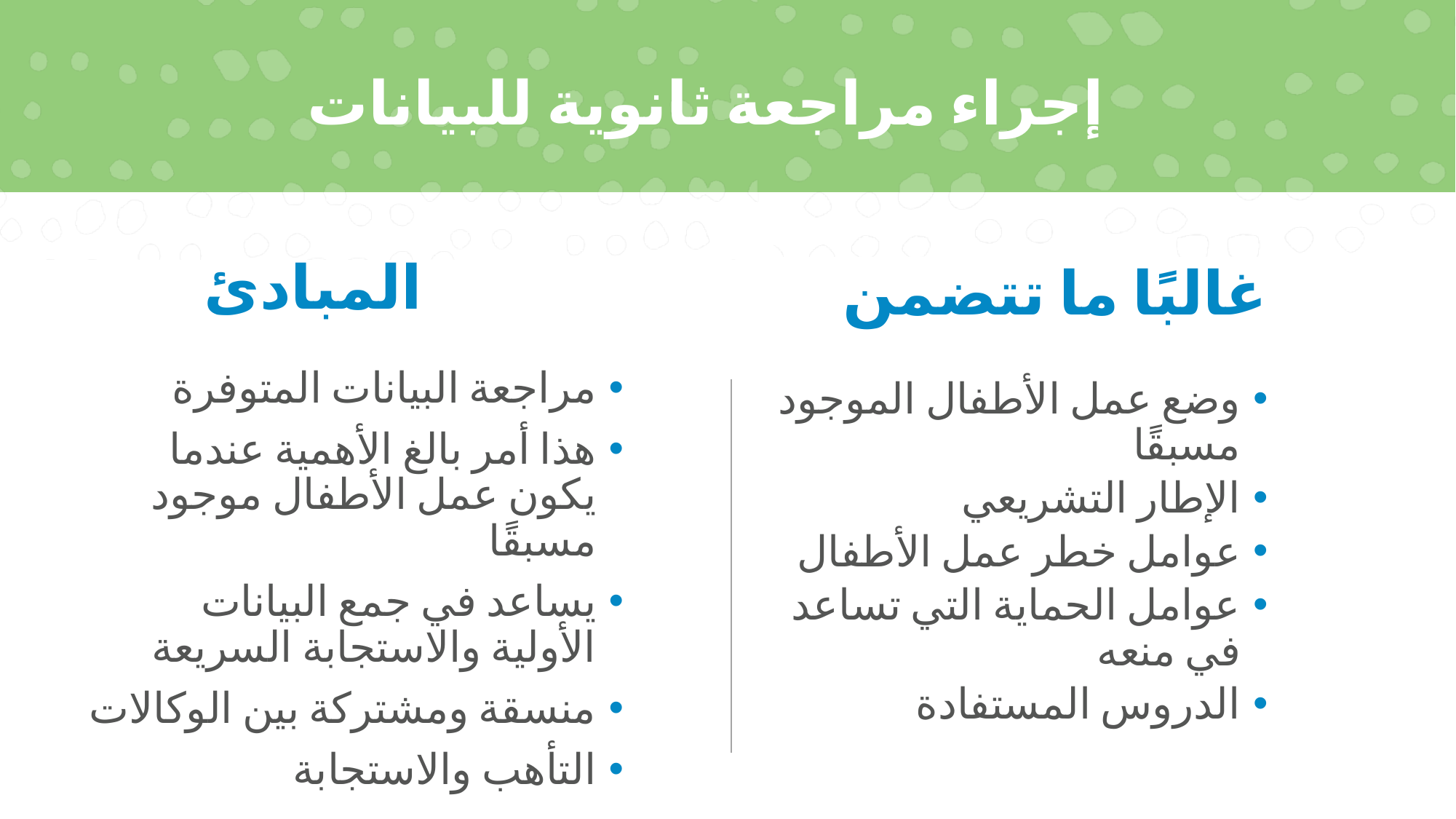

# إجراء مراجعة ثانوية للبيانات

المبادئ
غالبًا ما تتضمن
مراجعة البيانات المتوفرة
هذا أمر بالغ الأهمية عندما يكون عمل الأطفال موجود مسبقًا
يساعد في جمع البيانات الأولية والاستجابة السريعة
منسقة ومشتركة بين الوكالات
التأهب والاستجابة
وضع عمل الأطفال الموجود مسبقًا
الإطار التشريعي
عوامل خطر عمل الأطفال
عوامل الحماية التي تساعد في منعه
الدروس المستفادة